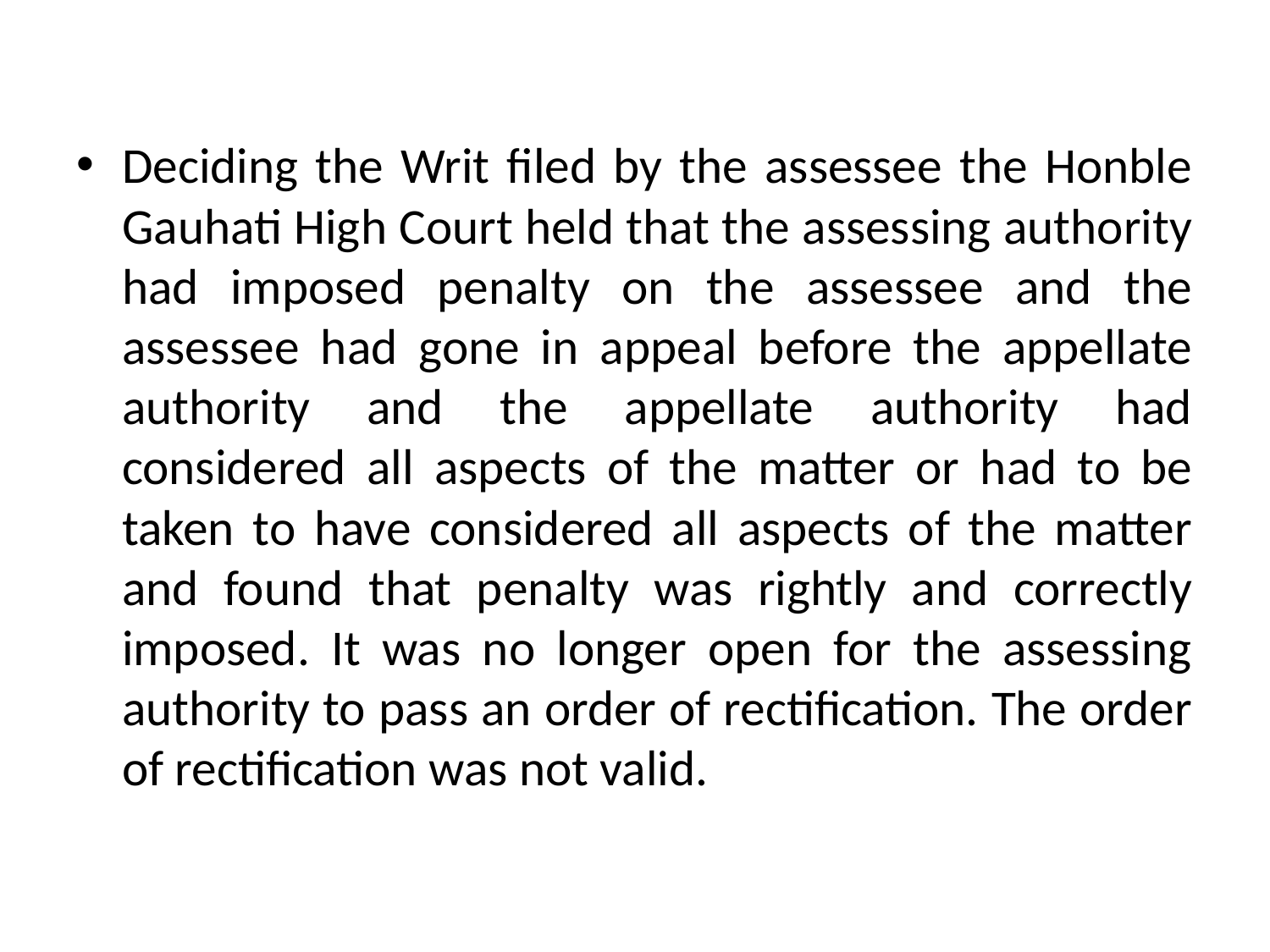

#
Deciding the Writ filed by the assessee the Honble Gauhati High Court held that the assessing authority had imposed penalty on the assessee and the assessee had gone in appeal before the appellate authority and the appellate authority had considered all aspects of the matter or had to be taken to have considered all aspects of the matter and found that penalty was rightly and correctly imposed. It was no longer open for the assessing authority to pass an order of rectification. The order of rectification was not valid.